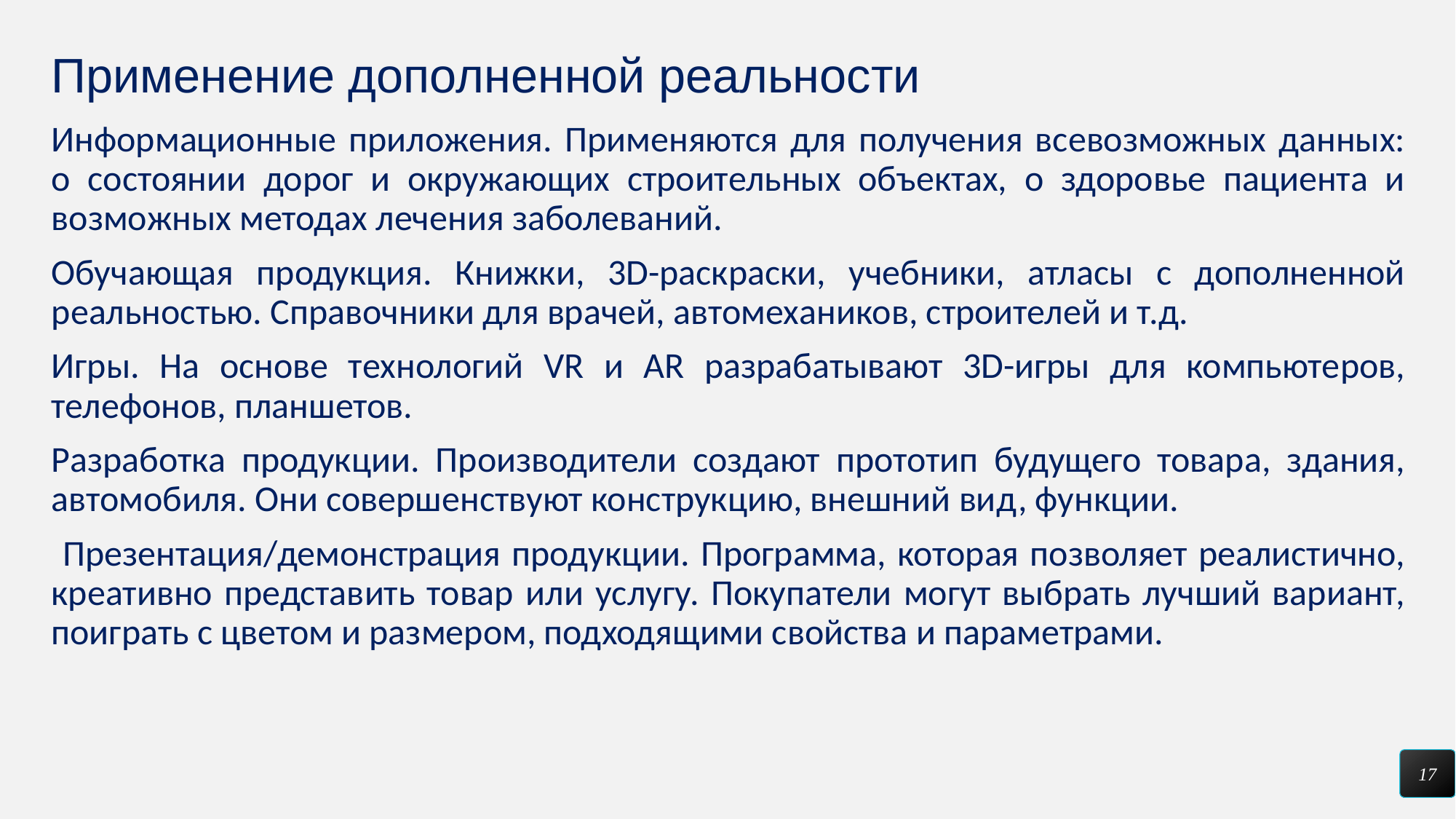

# Применение дополненной реальности
Информационные приложения. Применяются для получения всевозможных данных: о состоянии дорог и окружающих строительных объектах, о здоровье пациента и возможных методах лечения заболеваний.
Обучающая продукция. Книжки, 3D-раскраски, учебники, атласы с дополненной реальностью. Справочники для врачей, автомехаников, строителей и т.д.
Игры. На основе технологий VR и AR разрабатывают 3D-игры для компьютеров, телефонов, планшетов.
Разработка продукции. Производители создают прототип будущего товара, здания, автомобиля. Они совершенствуют конструкцию, внешний вид, функции.
 Презентация/демонстрация продукции. Программа, которая позволяет реалистично, креативно представить товар или услугу. Покупатели могут выбрать лучший вариант, поиграть с цветом и размером, подходящими свойства и параметрами.
17